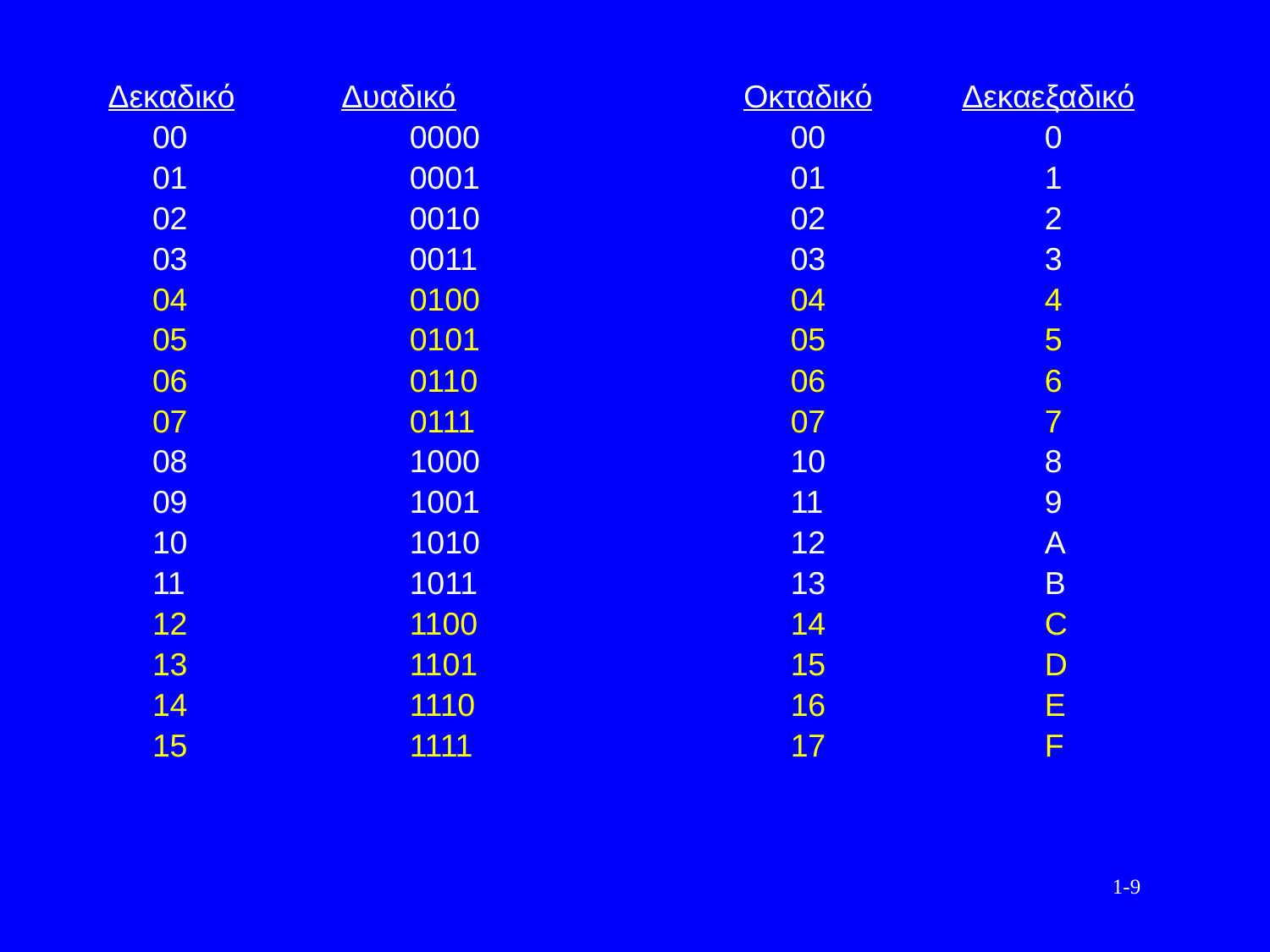

Δεκαδικό            Δυαδικό		         Οκταδικό	     Δεκαεξαδικό
     00		0000			00		0
     01		0001			01		1
     02		0010			02		2
     03		0011			03		3
     04		0100			04		4
     05		0101			05		5
     06		0110			06		6
     07		0111			07		7
     08		1000			10		8
     09		1001			11		9
     10		1010			12		Α
     11		1011			13		Β
     12		1100			14		C
     13		1101			15		D
     14		1110			16		E
     15		1111			17		F